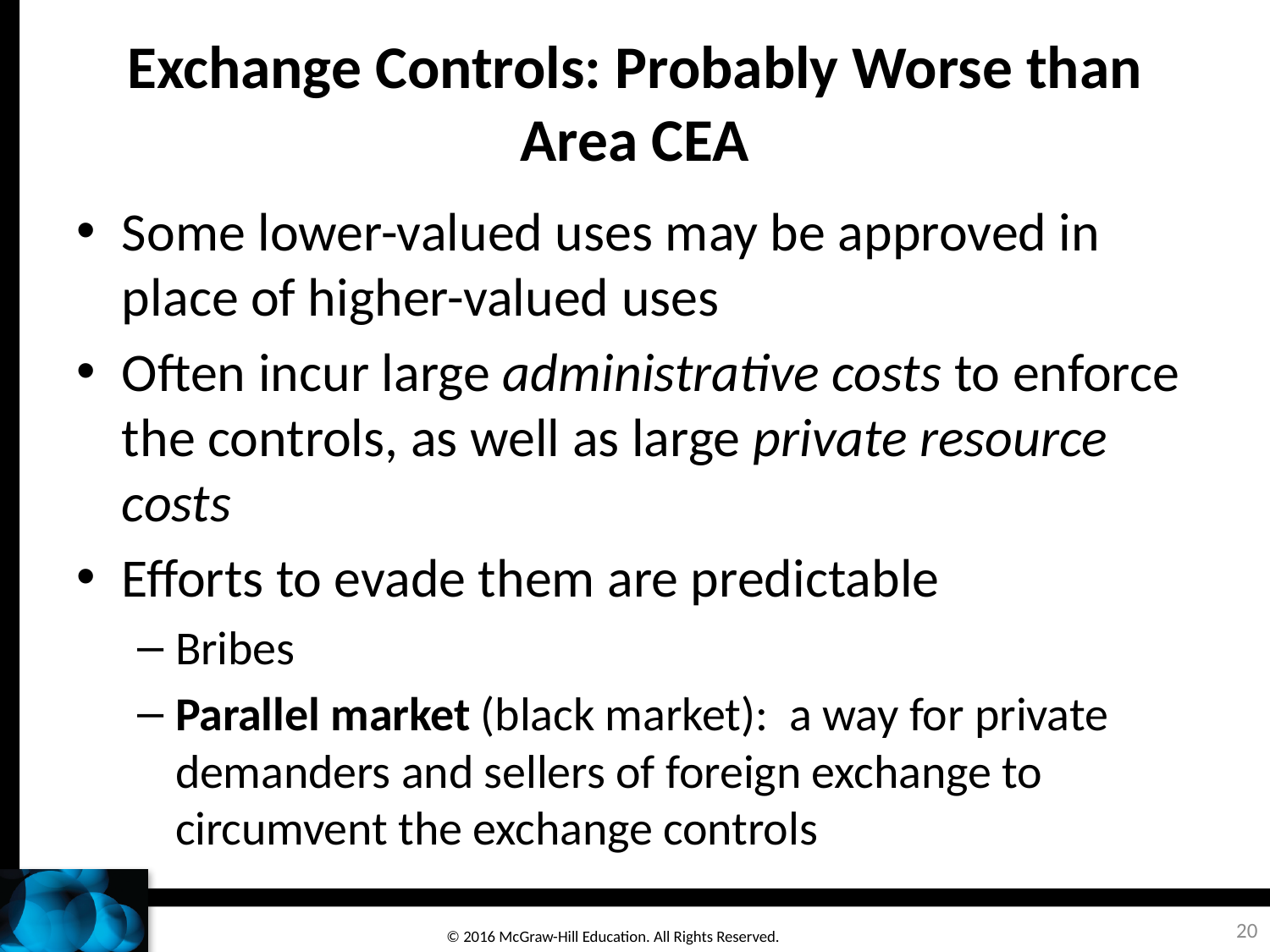

# Exchange Controls: Probably Worse than Area CEA
Some lower-valued uses may be approved in place of higher-valued uses
Often incur large administrative costs to enforce the controls, as well as large private resource costs
Efforts to evade them are predictable
Bribes
Parallel market (black market):  a way for private demanders and sellers of foreign exchange to circumvent the exchange controls
20
© 2016 McGraw-Hill Education. All Rights Reserved.